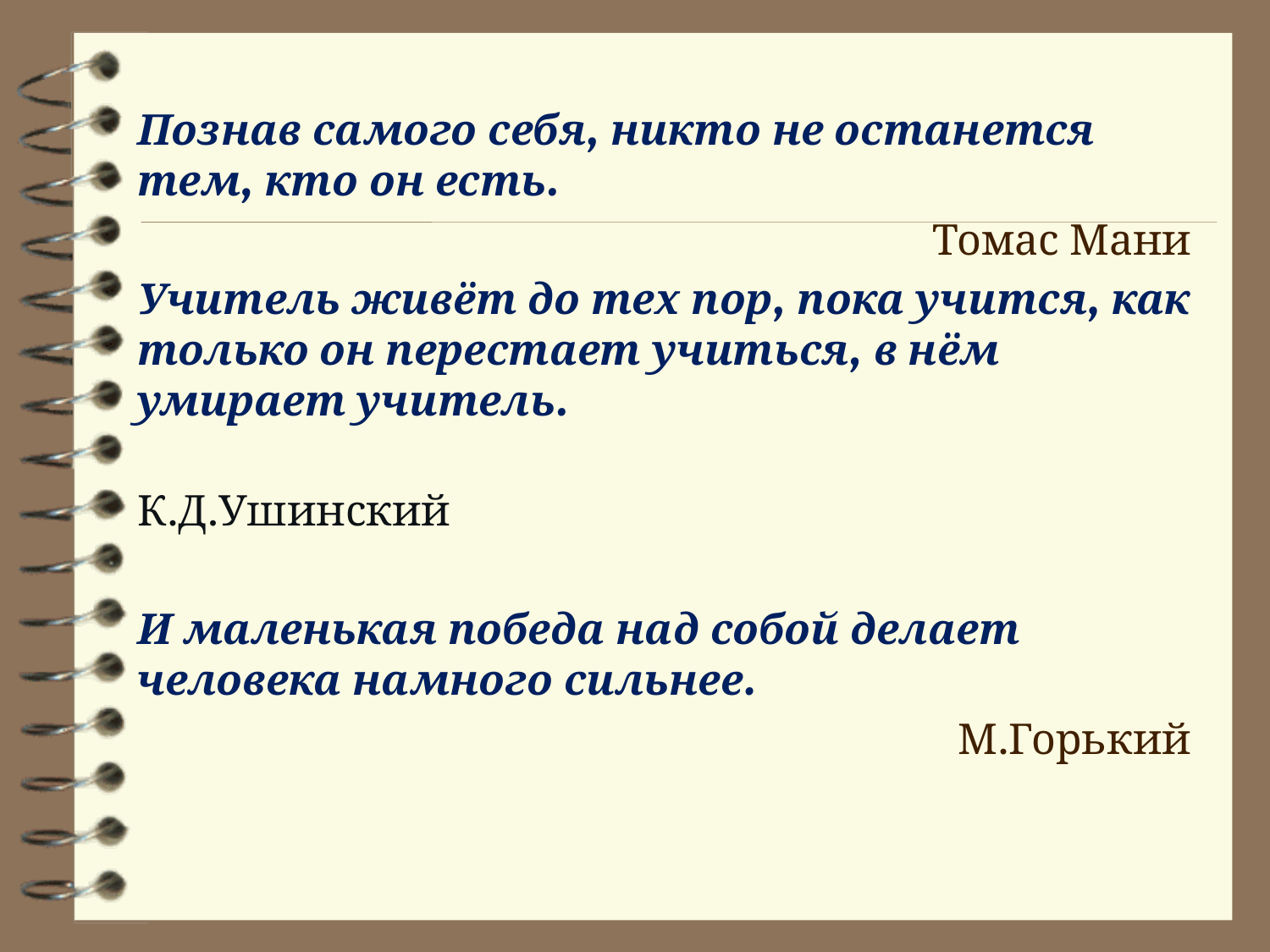

Познав самого себя, никто не останется тем, кто он есть.
Томас Мани
Учитель живёт до тех пор, пока учится, как только он перестает учиться, в нём умирает учитель.
                                                                      К.Д.Ушинский

И маленькая победа над собой делает человека намного сильнее.
М.Горький